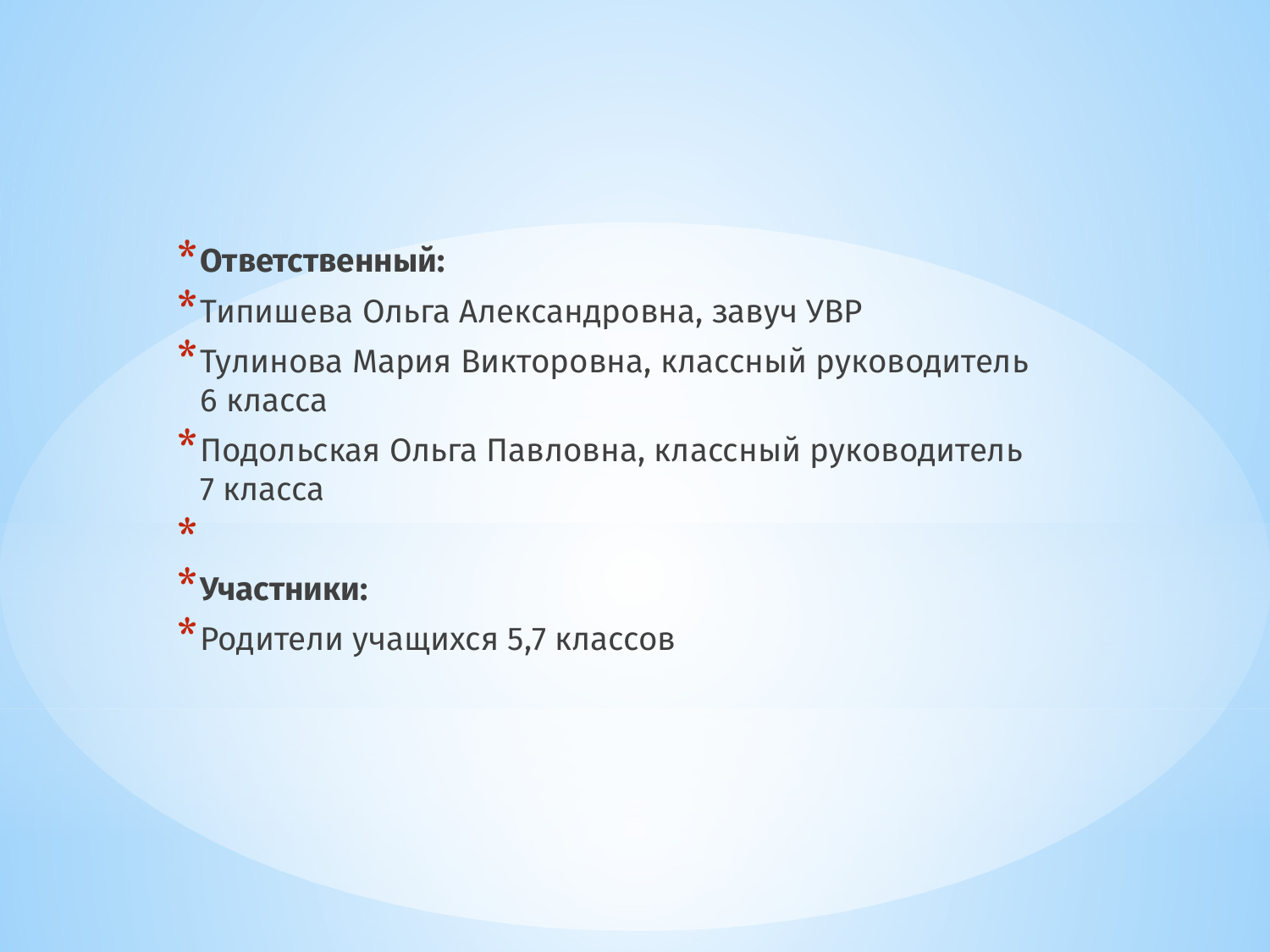

Ответственный:
Типишева Ольга Александровна, завуч УВР
Тулинова Мария Викторовна, классный руководитель 6 класса
Подольская Ольга Павловна, классный руководитель 7 класса

Участники:
Родители учащихся 5,7 классов